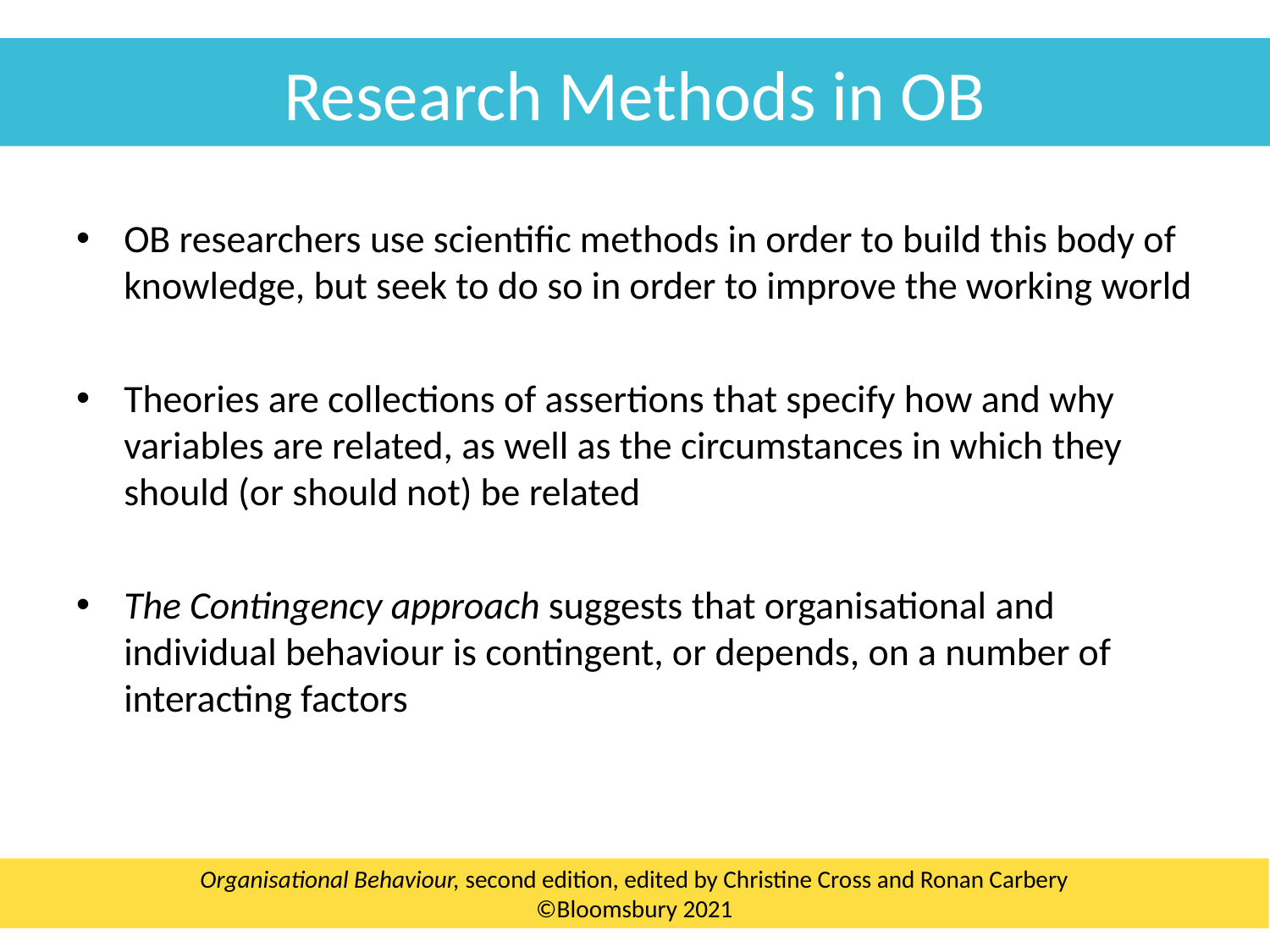

Research Methods in OB

OB researchers use scientific methods in order to build this body of knowledge, but seek to do so in order to improve the working world

Theories are collections of assertions that specify how and why variables are related, as well as the circumstances in which they should (or should not) be related

The Contingency approach suggests that organisational and individual behaviour is contingent, or depends, on a number of interacting factors